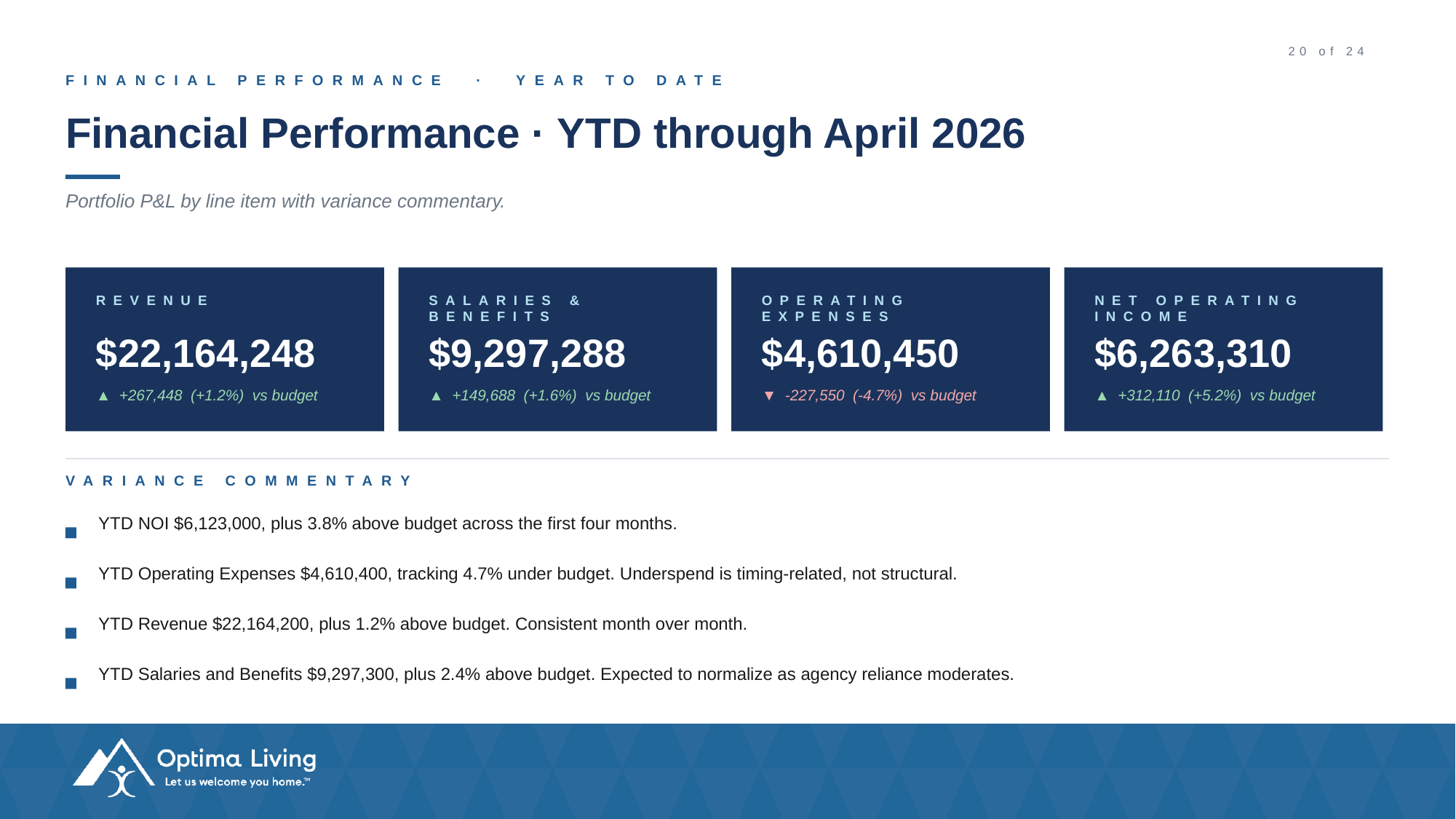

#
20 of 24
FINANCIAL PERFORMANCE  ·  YEAR TO DATE
Financial Performance · YTD through April 2026

Portfolio P&L by line item with variance commentary.

REVENUE
SALARIES & BENEFITS
OPERATING EXPENSES
NET OPERATING INCOME
$22,164,248
$9,297,288
$4,610,450
$6,263,310
▲  +267,448  (+1.2%)  vs budget
▲  +149,688  (+1.6%)  vs budget
▼  -227,550  (-4.7%)  vs budget
▲  +312,110  (+5.2%)  vs budget
VARIANCE COMMENTARY
YTD NOI $6,123,000, plus 3.8% above budget across the first four months.

YTD Operating Expenses $4,610,400, tracking 4.7% under budget. Underspend is timing-related, not structural.

YTD Revenue $22,164,200, plus 1.2% above budget. Consistent month over month.

YTD Salaries and Benefits $9,297,300, plus 2.4% above budget. Expected to normalize as agency reliance moderates.